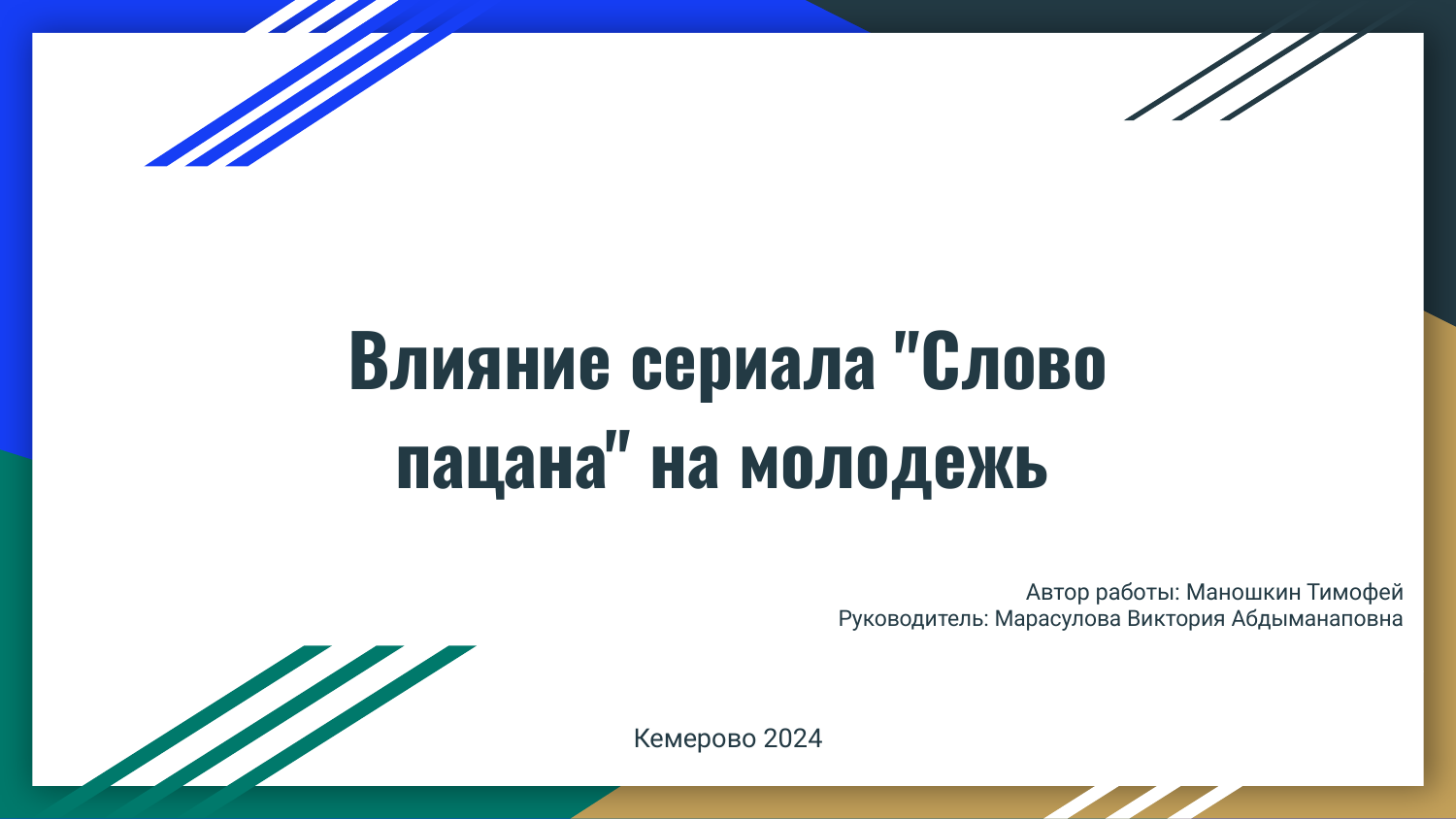

# Влияние сериала "Слово пацана" на молодежь

Автор работы: Маношкин Тимофей
Руководитель: Марасулова Виктория Абдыманаповна
Кемерово 2024